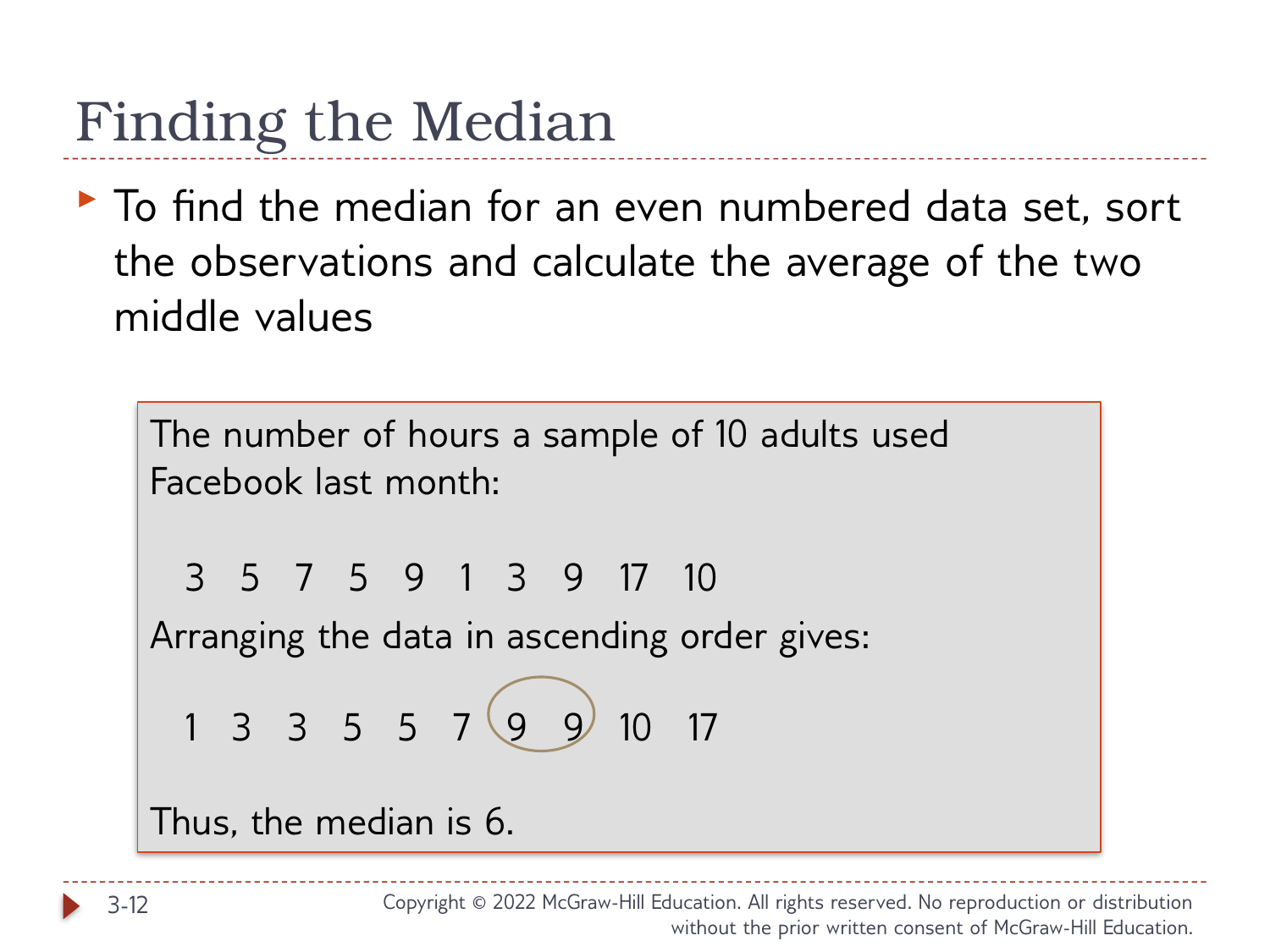

# Finding the Median
To find the median for an even numbered data set, sort the observations and calculate the average of the two middle values
The number of hours a sample of 10 adults used Facebook last month:

		3   5   7   5   9   1   3   9   17   10
Arranging the data in ascending order gives:

		1   3   3   5   5   7   9   9   10   17

Thus, the median is 6.

3-12
Copyright © 2022 McGraw-Hill Education. All rights reserved. No reproduction or distribution without the prior written consent of McGraw-Hill Education.